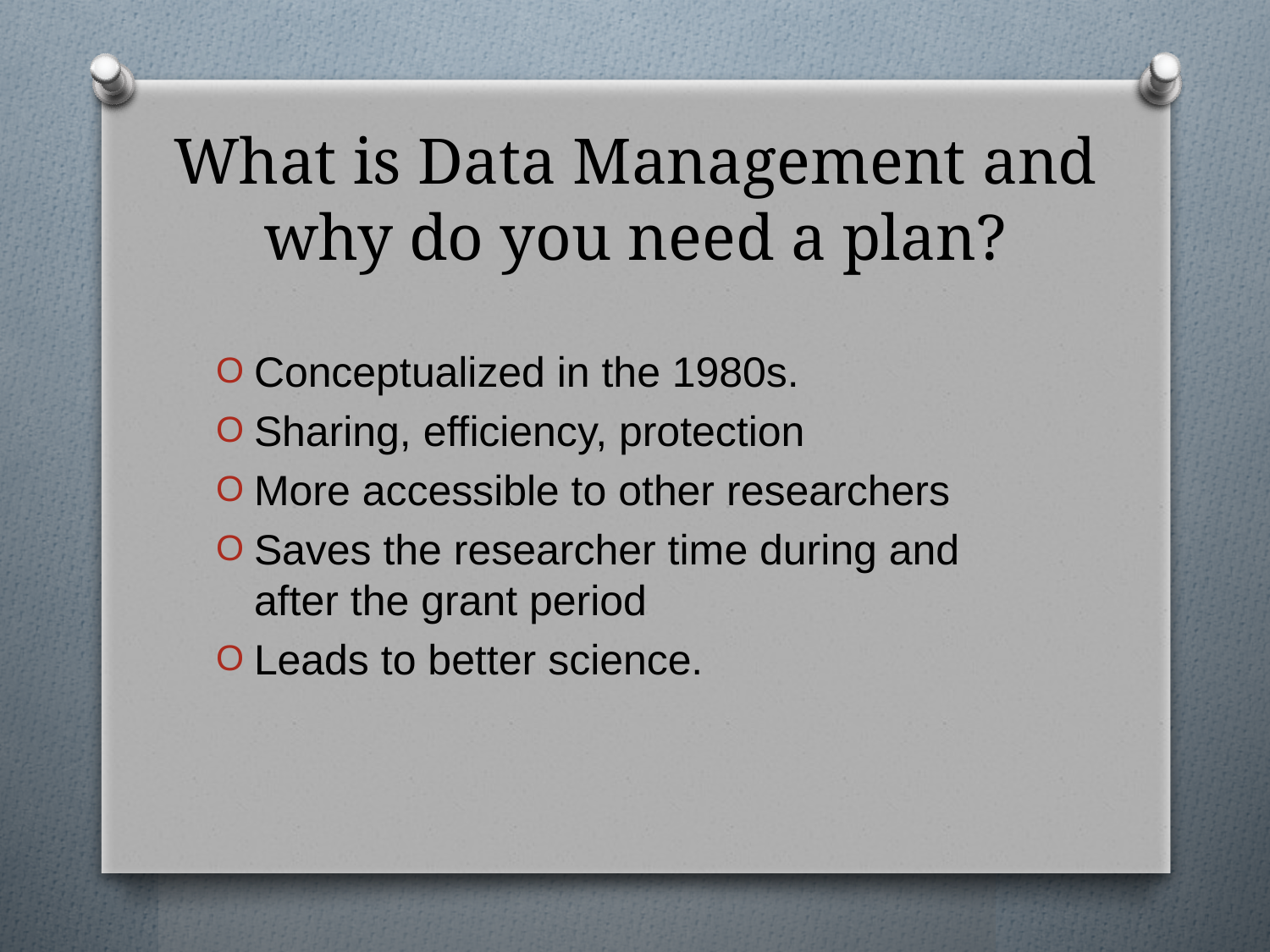

# What is Data Management and why do you need a plan?
Conceptualized in the 1980s.
Sharing, efficiency, protection
More accessible to other researchers
Saves the researcher time during and after the grant period
Leads to better science.